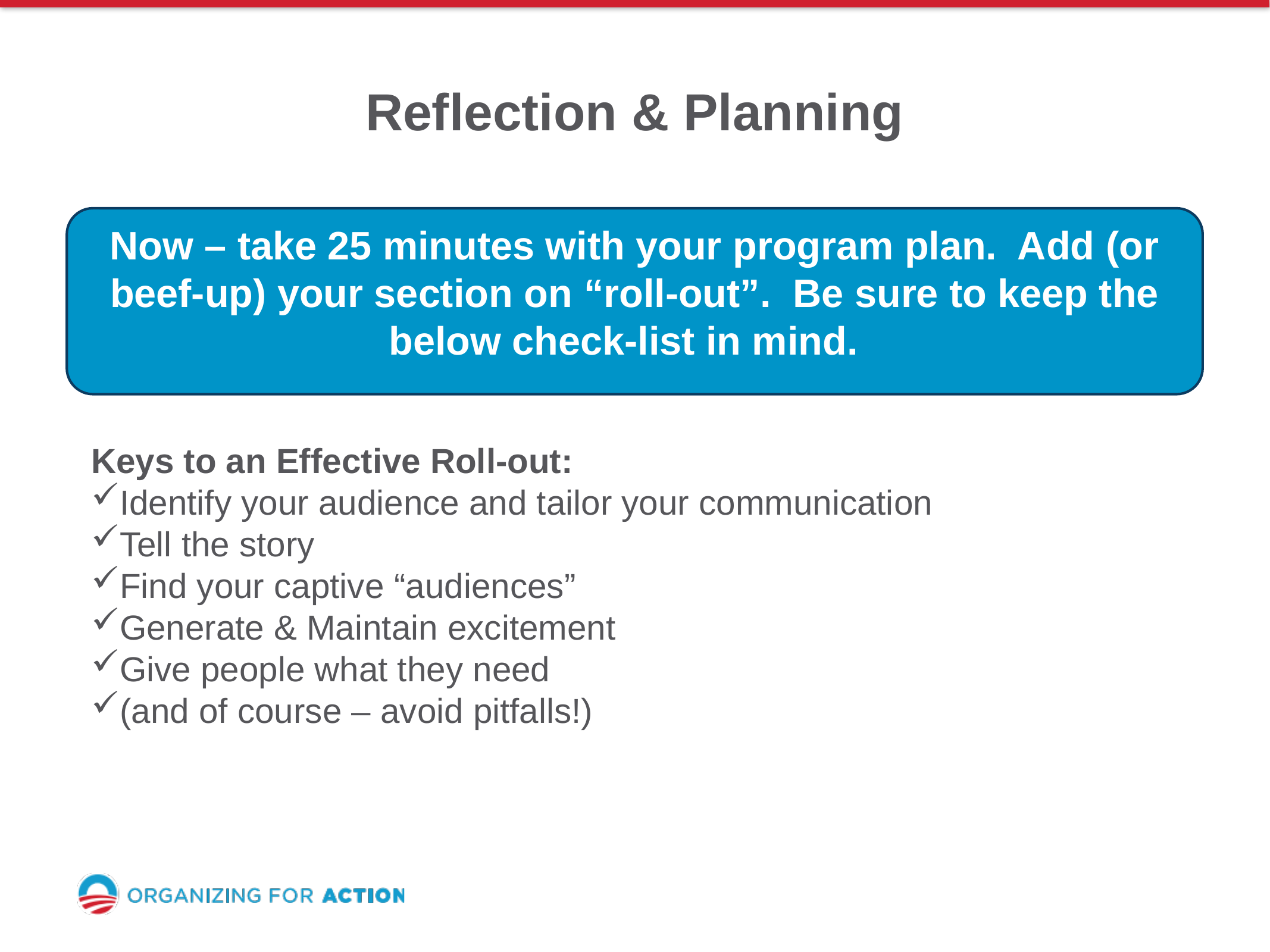

Reflection & Planning
Now – take 25 minutes with your program plan.  Add (or beef-up) your section on “roll-out”.  Be sure to keep the below check-list in mind.
Keys to an Effective Roll-out:
Identify your audience and tailor your communication
Tell the story
Find your captive “audiences”
Generate & Maintain excitement
Give people what they need
(and of course – avoid pitfalls!)